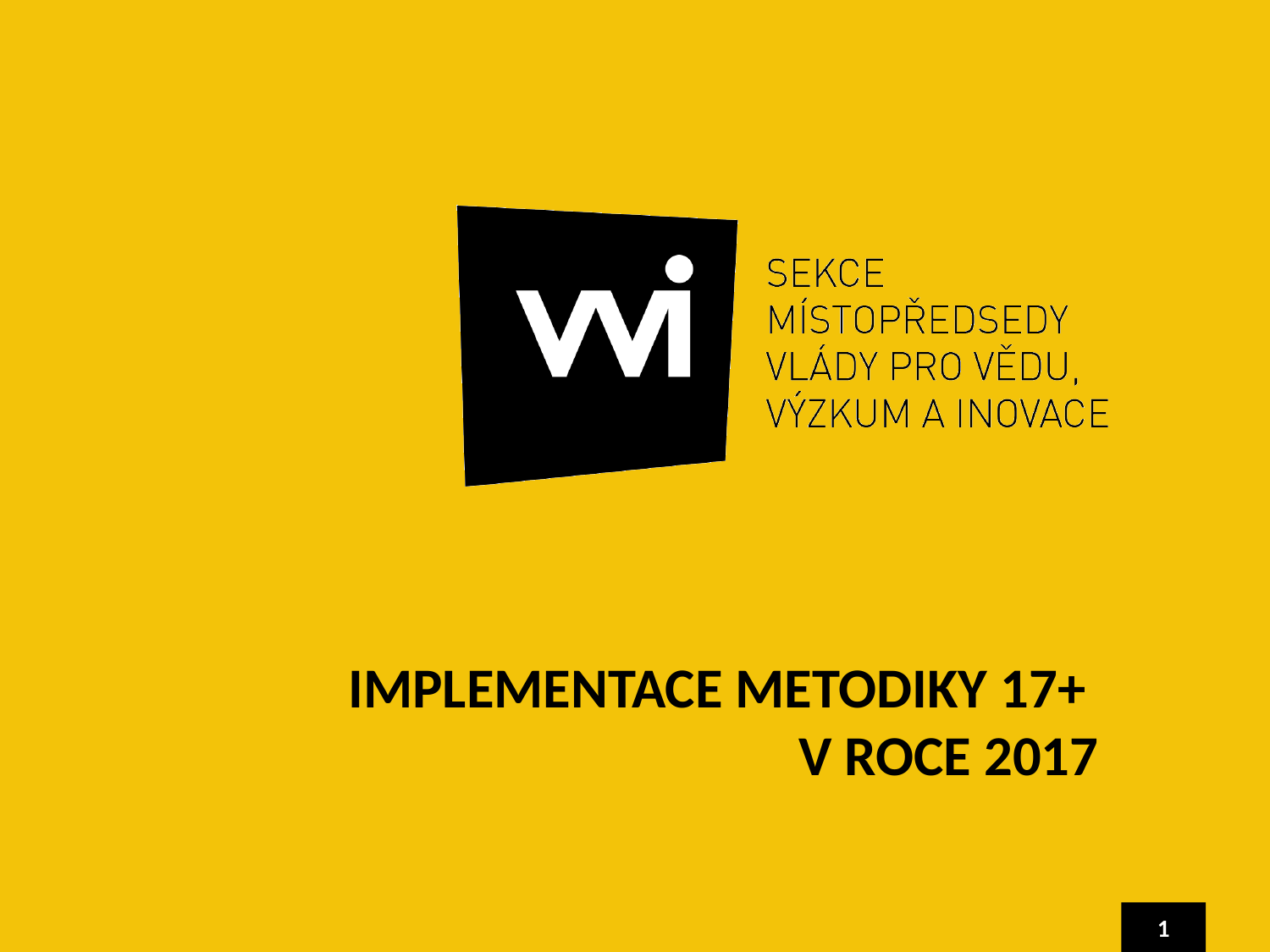

# IMPLEMENTACE METODIKY 17+ V ROCE 2017